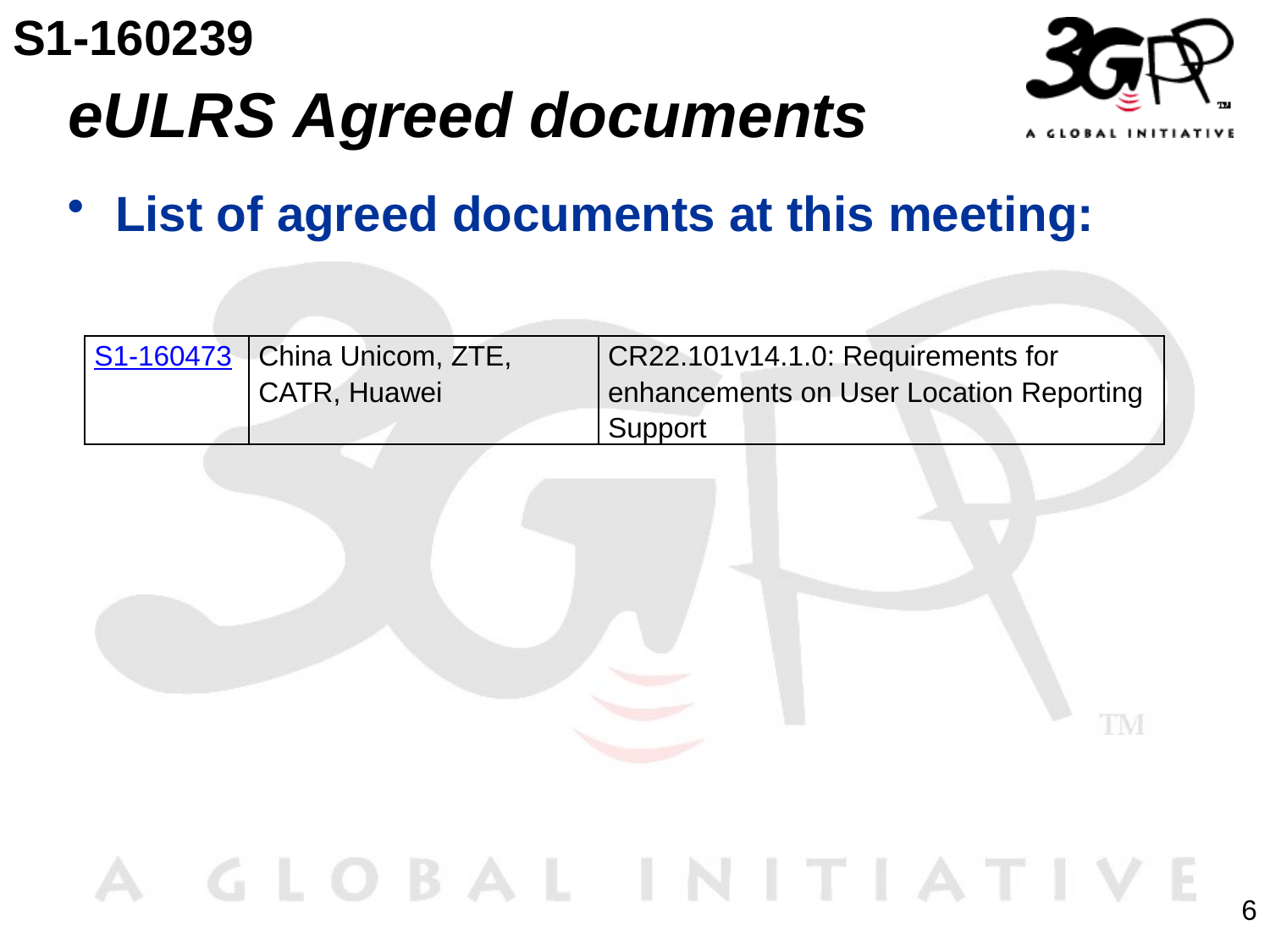

S1-160239
# eULRS Agreed documents
List of agreed documents at this meeting:

| S1-160473 | China Unicom, ZTE, CATR, Huawei | CR22.101v14.1.0: Requirements for enhancements on User Location Reporting Support |
| --- | --- | --- |
6